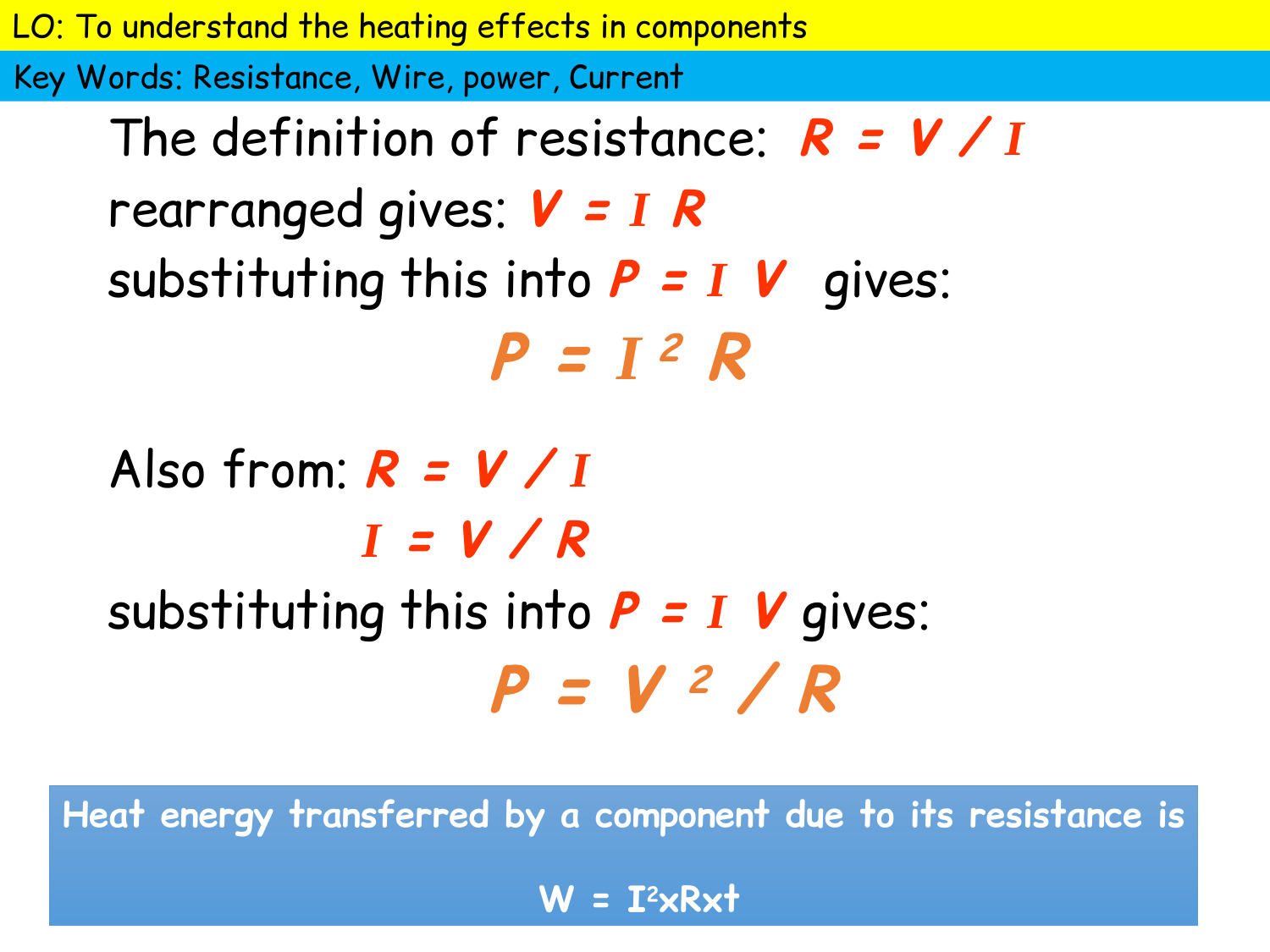

The definition of resistance:  R = V / I
rearranged gives: V = I R
substituting this into P = I V  gives:
			P = I 2 R

Also from: R = V / I
		I = V / R
substituting this into P = I V gives:
			P = V 2 / R
Heat energy transferred by a component due to its resistance is

  W = I2xRxt